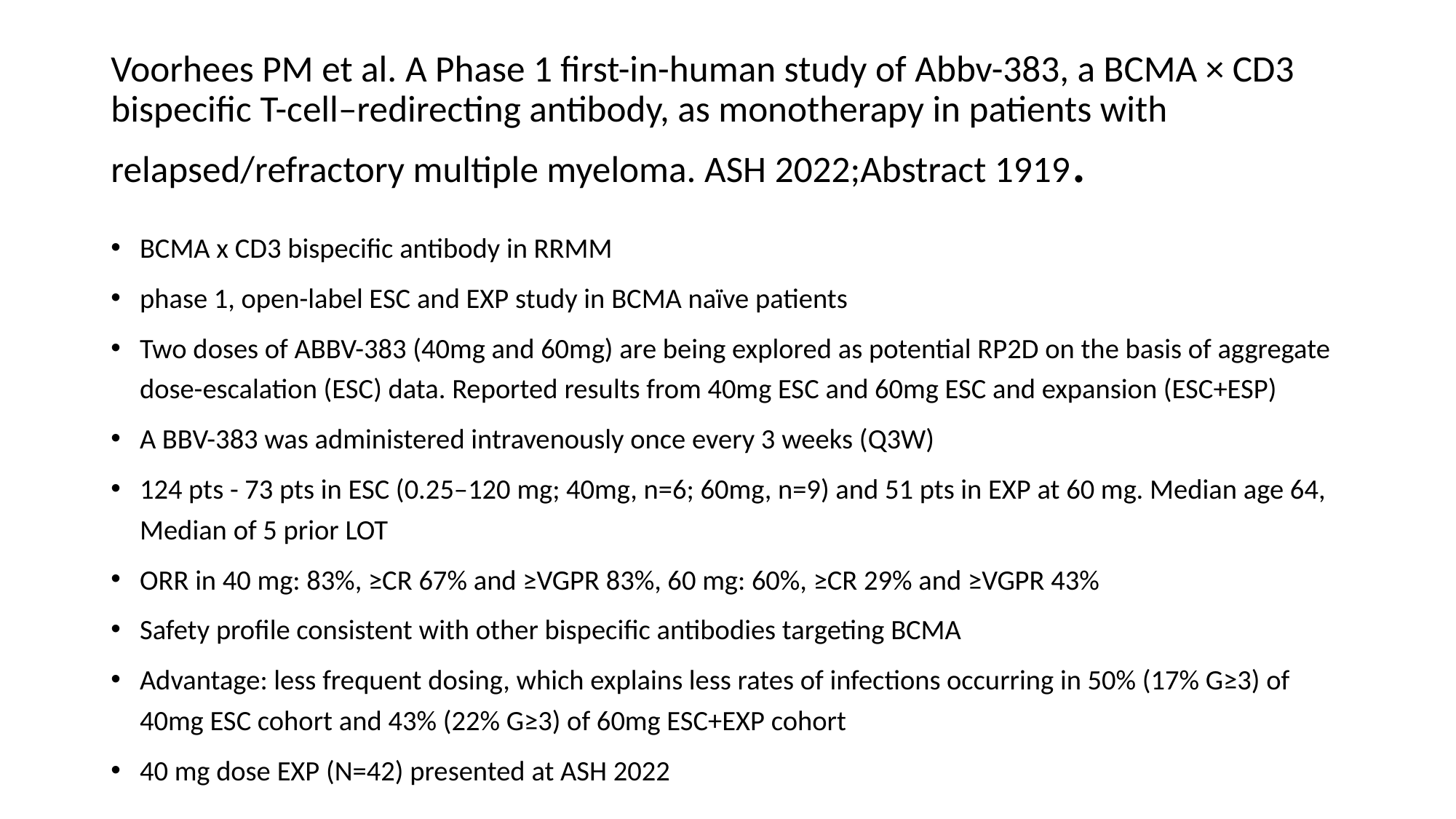

# Voorhees PM et al. A Phase 1 first-in-human study of Abbv-383, a BCMA × CD3 bispecific T-cell–redirecting antibody, as monotherapy in patients with relapsed/refractory multiple myeloma. ASH 2022;Abstract 1919.
BCMA x CD3 bispecific antibody in RRMM
phase 1, open-label ESC and EXP study in BCMA naïve patients
Two doses of ABBV-383 (40mg and 60mg) are being explored as potential RP2D on the basis of aggregate dose-escalation (ESC) data. Reported results from 40mg ESC and 60mg ESC and expansion (ESC+ESP)
A BBV-383 was administered intravenously once every 3 weeks (Q3W)
124 pts - 73 pts in ESC (0.25–120 mg; 40mg, n=6; 60mg, n=9) and 51 pts in EXP at 60 mg. Median age 64, Median of 5 prior LOT
ORR in 40 mg: 83%, ≥CR 67% and ≥VGPR 83%, 60 mg: 60%, ≥CR 29% and ≥VGPR 43%
Safety profile consistent with other bispecific antibodies targeting BCMA
Advantage: less frequent dosing, which explains less rates of infections occurring in 50% (17% G≥3) of 40mg ESC cohort and 43% (22% G≥3) of 60mg ESC+EXP cohort
40 mg dose EXP (N=42) presented at ASH 2022